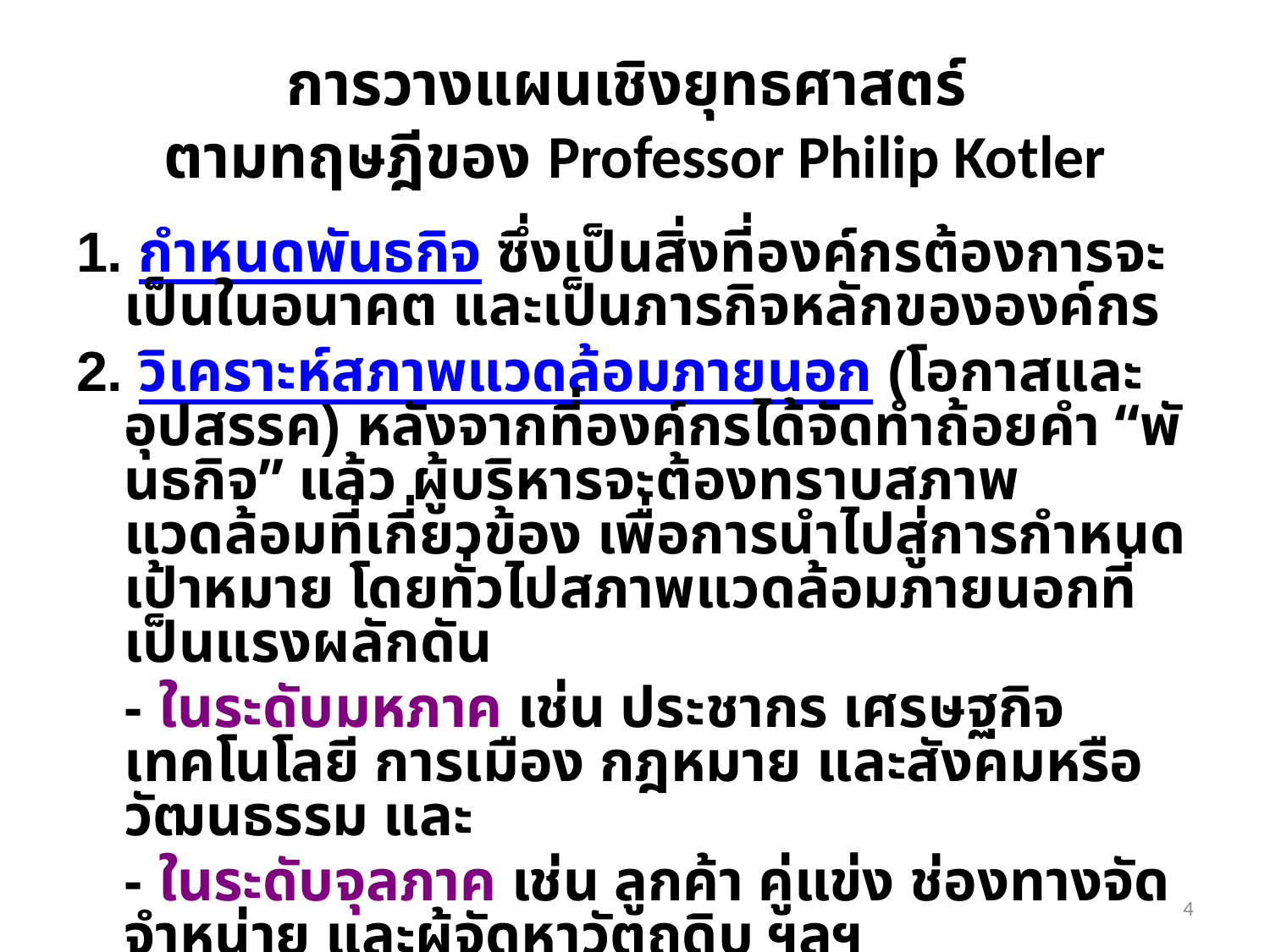

# การวางแผนเชิงยุทธศาสตร์ ตามทฤษฎีของ Professor Philip Kotler
1. กำหนดพันธกิจ ซึ่งเป็นสิ่งที่องค์กรต้องการจะเป็นในอนาคต และเป็นภารกิจหลักขององค์กร
2. วิเคราะห์สภาพแวดล้อมภายนอก (โอกาสและอุปสรรค) หลังจากที่องค์กรได้จัดทำถ้อยคำ “พันธกิจ” แล้ว ผู้บริหารจะต้องทราบสภาพแวดล้อมที่เกี่ยวข้อง เพื่อการนำไปสู่การกำหนดเป้าหมาย โดยทั่วไปสภาพแวดล้อมภายนอกที่เป็นแรงผลักดัน
	- ในระดับมหภาค เช่น ประชากร เศรษฐกิจ เทคโนโลยี การเมือง กฎหมาย และสังคมหรือวัฒนธรรม และ
	- ในระดับจุลภาค เช่น ลูกค้า คู่แข่ง ช่องทางจัดจำหน่าย และผู้จัดหาวัตถุดิบ ฯลฯ
4